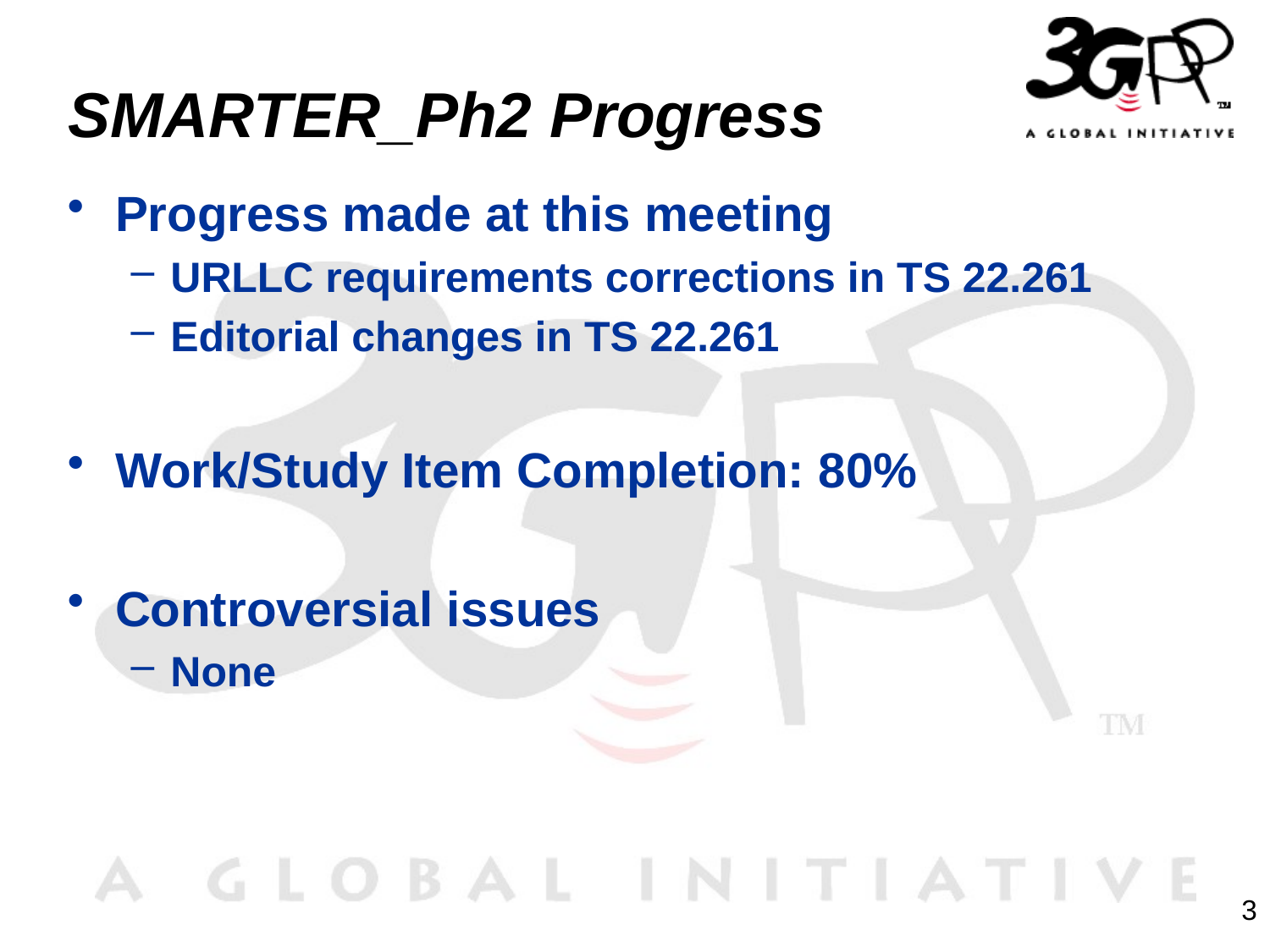

# SMARTER_Ph2 Progress
Progress made at this meeting
URLLC requirements corrections in TS 22.261
Editorial changes in TS 22.261

Work/Study Item Completion: 80%

Controversial issues
None
3